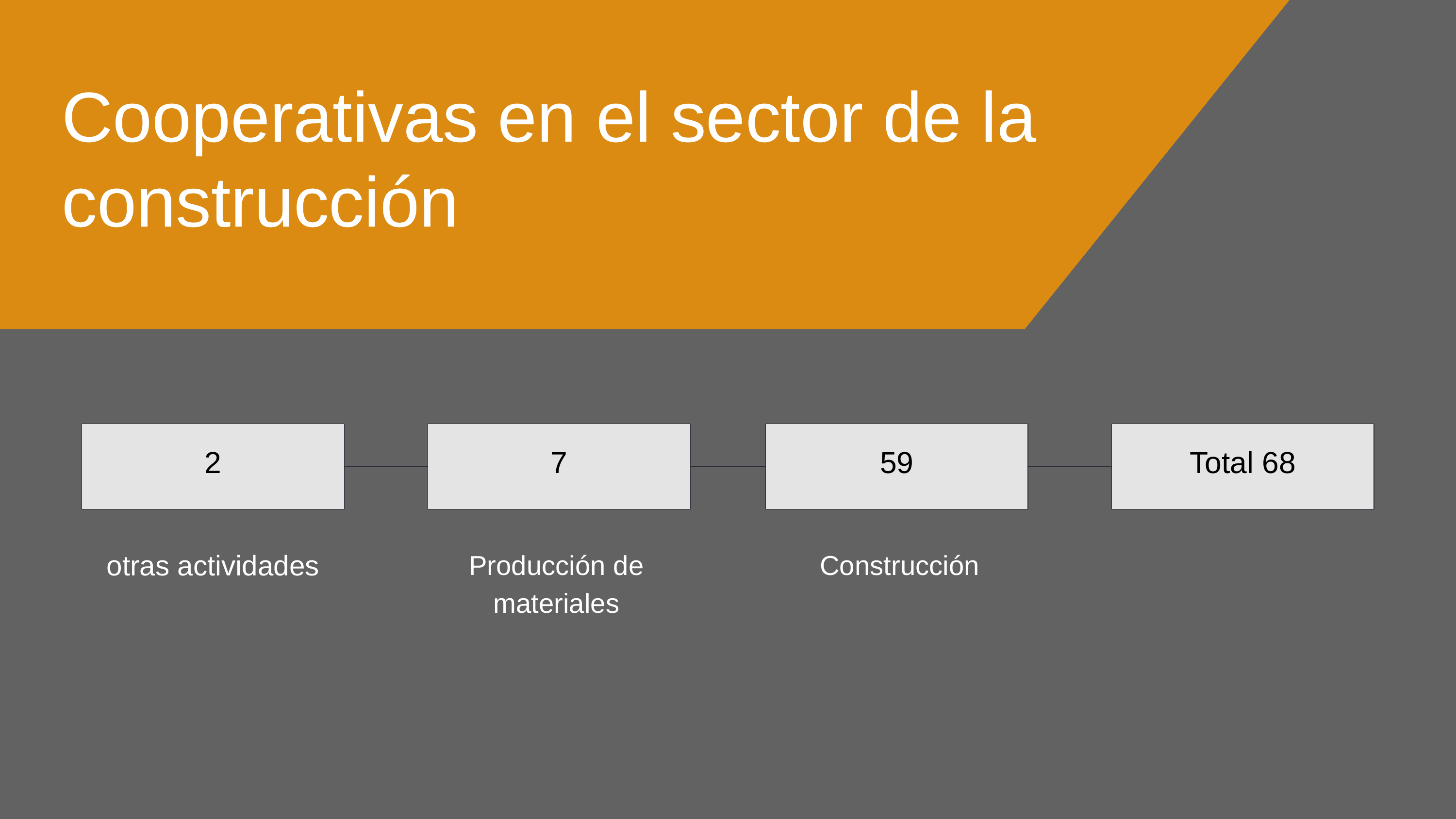

Cooperativas en el sector de la construcción

2

7

59

Total 68

otras actividades
Producción de materiales
Construcción